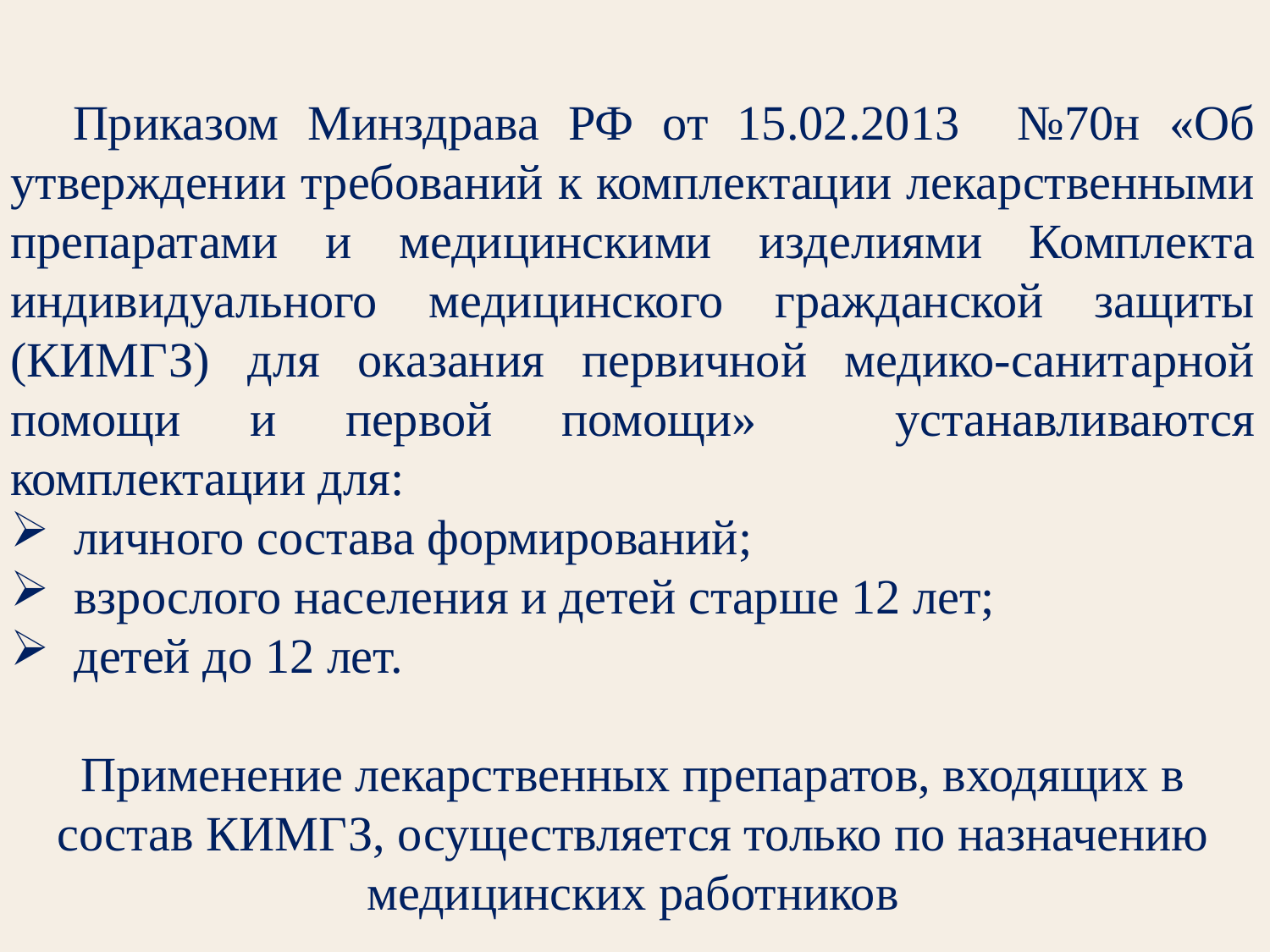

Приказом Минздрава РФ от 15.02.2013  №70н «Об утверждении требований к комплектации лекарственными препаратами и медицинскими изделиями Комплекта индивидуального медицинского гражданской защиты (КИМГЗ) для оказания первичной медико-санитарной помощи и первой помощи»  устанавливаются комплектации для:
личного состава формирований;
взрослого населения и детей старше 12 лет;
детей до 12 лет.

Применение лекарственных препаратов, входящих в состав КИМГЗ, осуществляется только по назначению медицинских работников